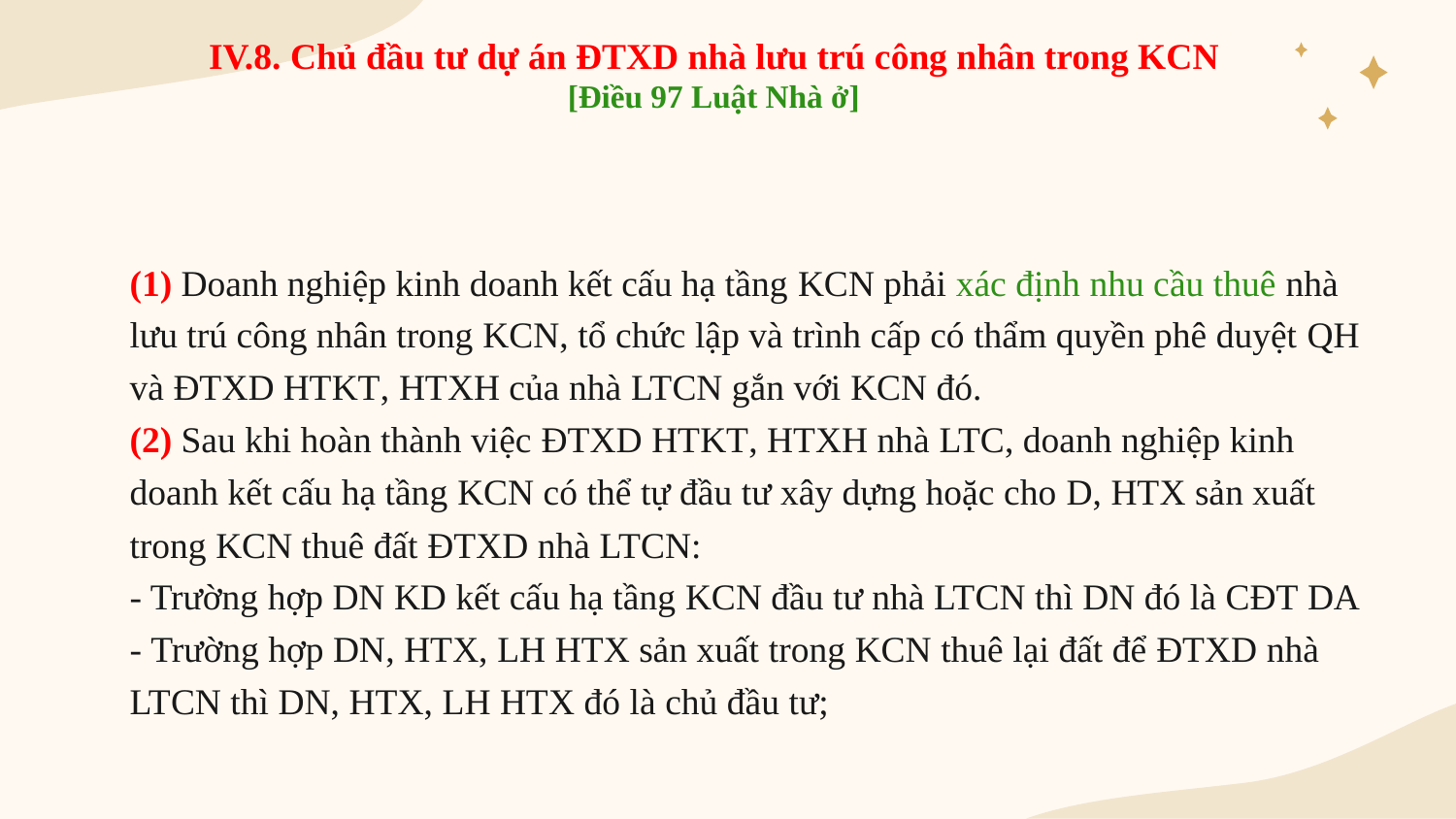

IV.8. Chủ đầu tư dự án ĐTXD nhà lưu trú công nhân trong KCN
[Điều 97 Luật Nhà ở]

# (1) Doanh nghiệp kinh doanh kết cấu hạ tầng KCN phải xác định nhu cầu thuê nhà lưu trú công nhân trong KCN, tổ chức lập và trình cấp có thẩm quyền phê duyệt QH và ĐTXD HTKT, HTXH của nhà LTCN gắn với KCN đó. (2) Sau khi hoàn thành việc ĐTXD HTKT, HTXH nhà LTC, doanh nghiệp kinh doanh kết cấu hạ tầng KCN có thể tự đầu tư xây dựng hoặc cho D, HTX sản xuất trong KCN thuê đất ĐTXD nhà LTCN: - Trường hợp DN KD kết cấu hạ tầng KCN đầu tư nhà LTCN thì DN đó là CĐT DA - Trường hợp DN, HTX, LH HTX sản xuất trong KCN thuê lại đất để ĐTXD nhà LTCN thì DN, HTX, LH HTX đó là chủ đầu tư;